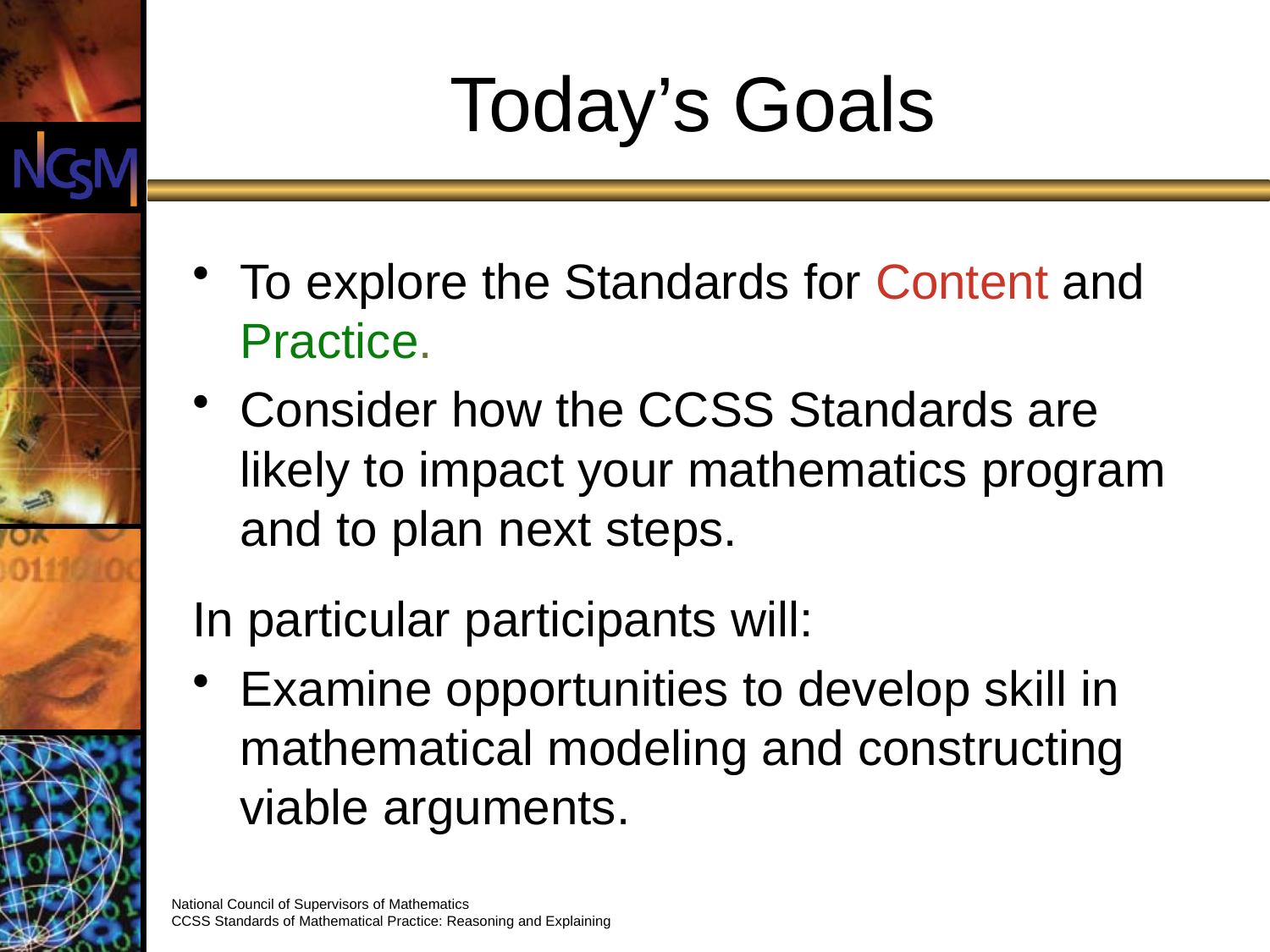

# Today’s Goals
To explore the Standards for Content and Practice.
Consider how the CCSS Standards are likely to impact your mathematics program and to plan next steps.

In particular participants will:
Examine opportunities to develop skill in mathematical modeling and constructing viable arguments.
National Council of Supervisors of Mathematics
CCSS Standards of Mathematical Practice: Reasoning and Explaining